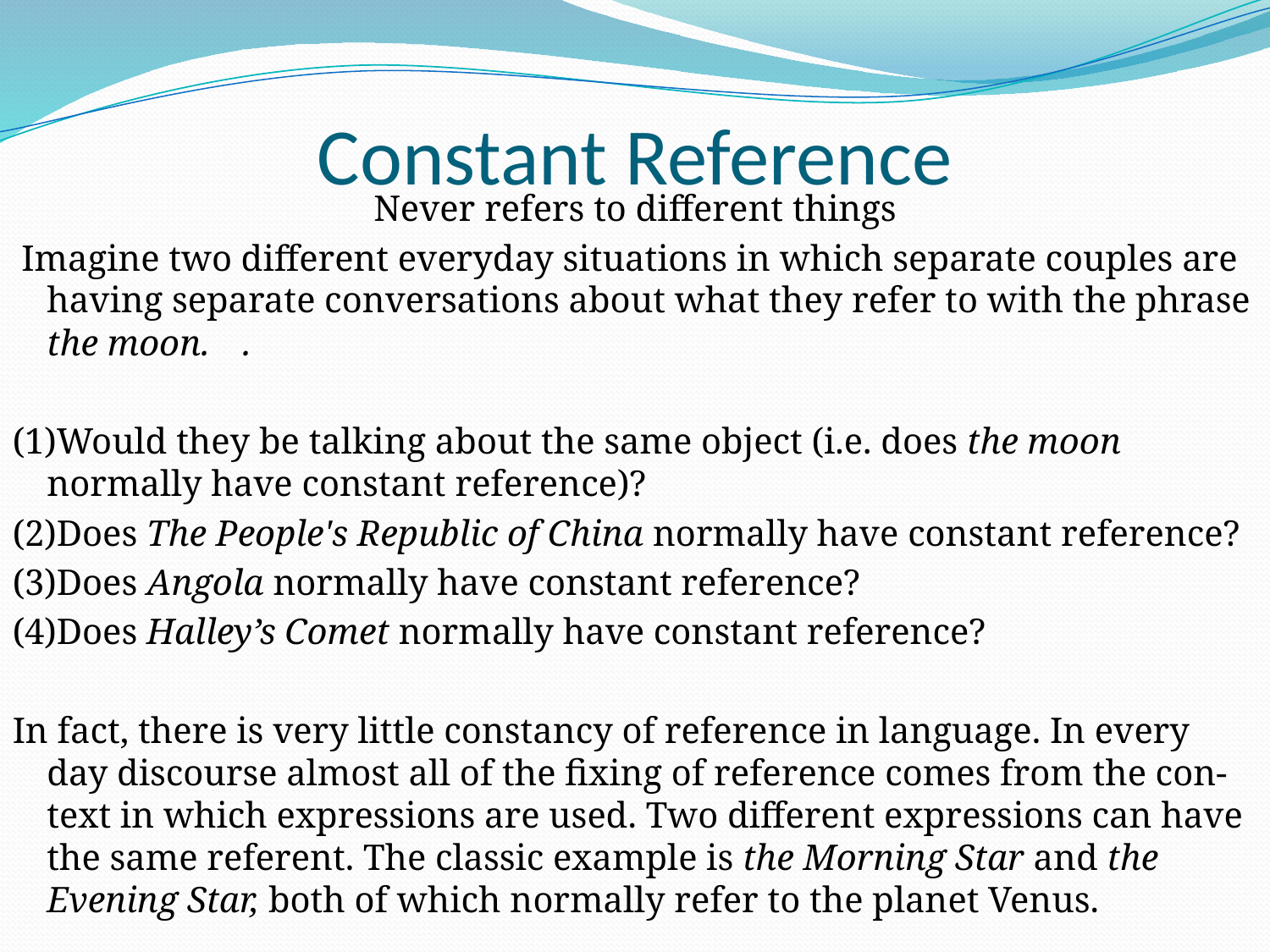

# Constant Reference
Never refers to different things
 Imagine two different everyday situations in which separate couples are having separate conversations about what they refer to with the phrase the moon. 	.

(1)Would they be talking about the same object (i.e. does the moon normally have constant reference)?
(2)Does The People's Republic of China normally have constant reference?
(3)Does Angola normally have constant reference?
(4)Does Halley’s Comet normally have constant reference?

In fact, there is very little constancy of reference in language. In every
day discourse almost all of the fixing of reference comes from the con-
text in which expressions are used. Two different expressions can have
the same referent. The classic example is the Morning Star and the
Evening Star, both of which normally refer to the planet Venus.